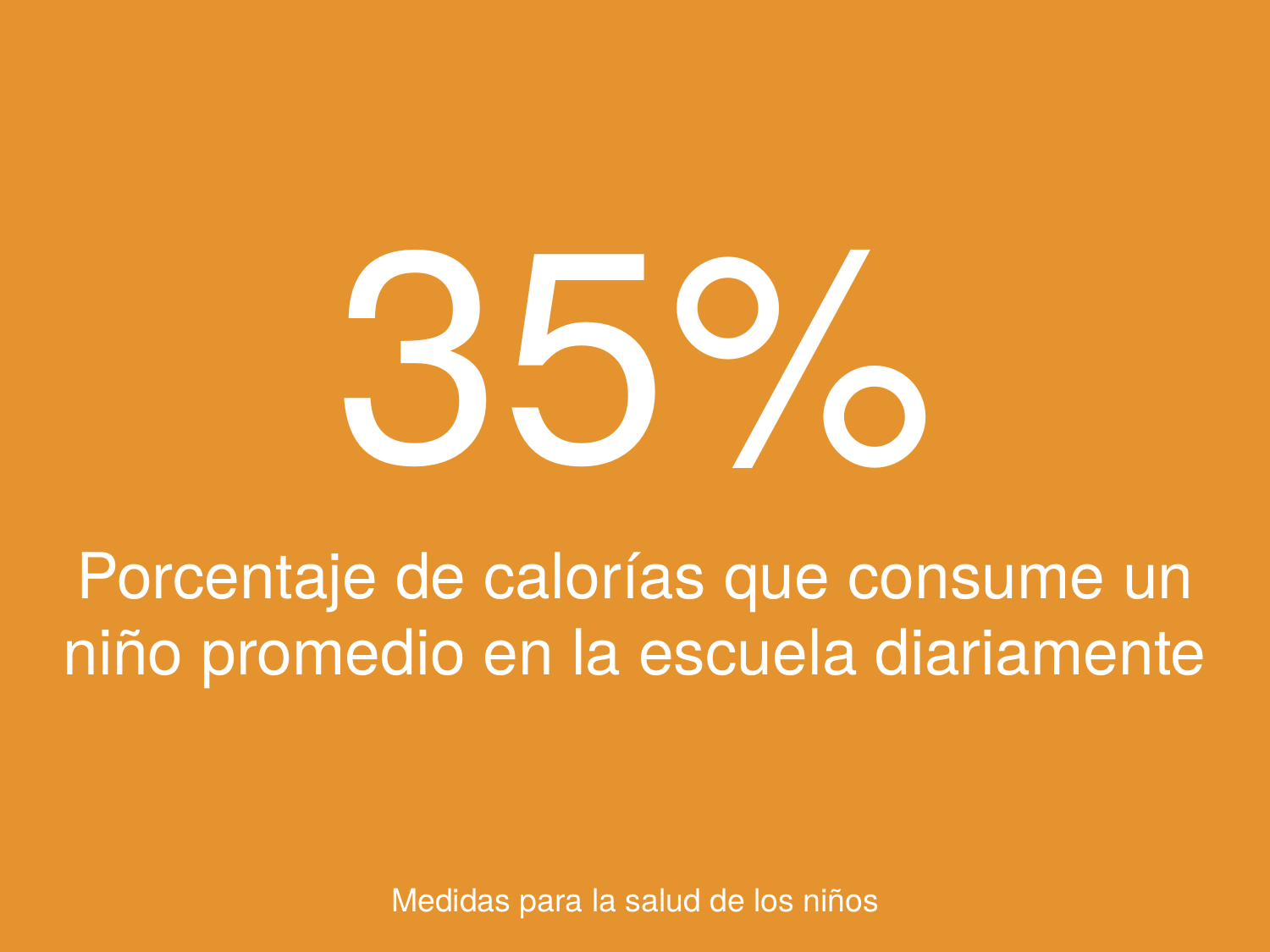

35%
# Porcentaje de calorías que consume un niño promedio en la escuela diariamente
Medidas para la salud de los niños